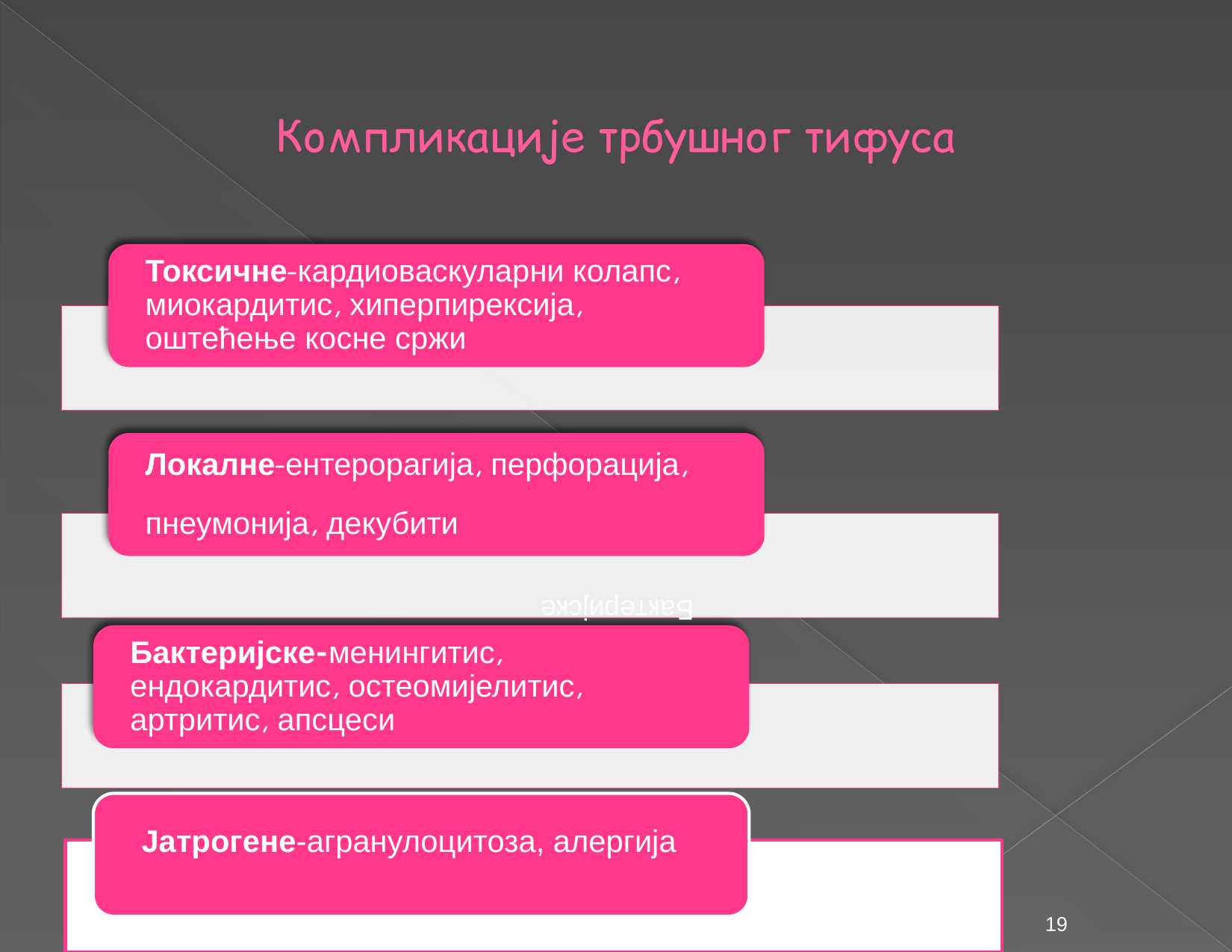

# Компликације трбушног тифуса
Токсичне-кардиоваскуларни колапс, миокардитис, хиперпирексија, оштећење косне сржи
Локалне-ентерорагија, перфорација, пнеумонија, декубити

Бактеријске-менингитис, ендокардитис, остеомијелитис, артритис, апсцеси
Бактеријске

Јатрогене-агранулоцитоза, алергија

19